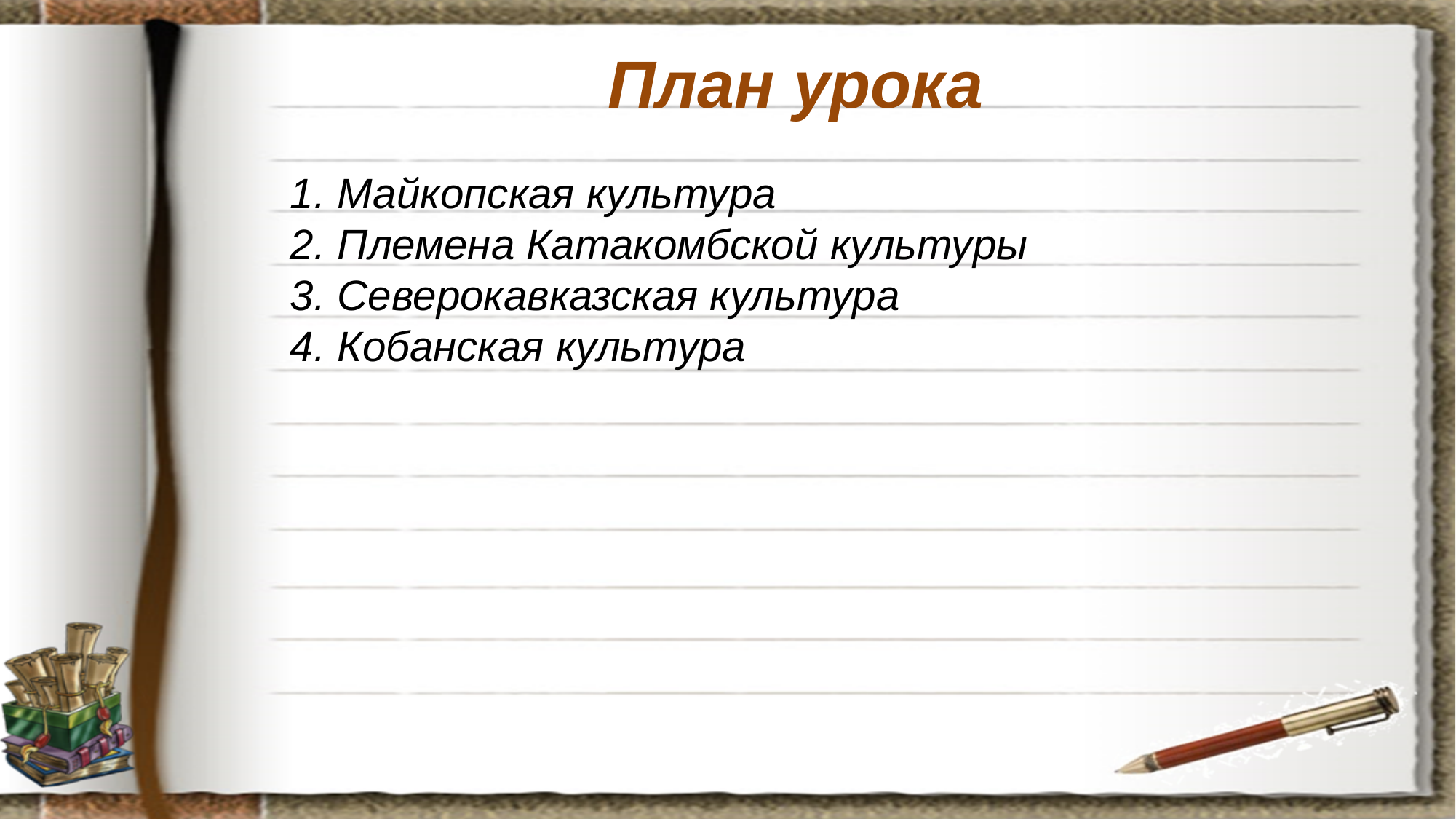

# План урока
1. Майкопская культура
2. Племена Катакомбской культуры
3. Северокавказская культура
4. Кобанская культура